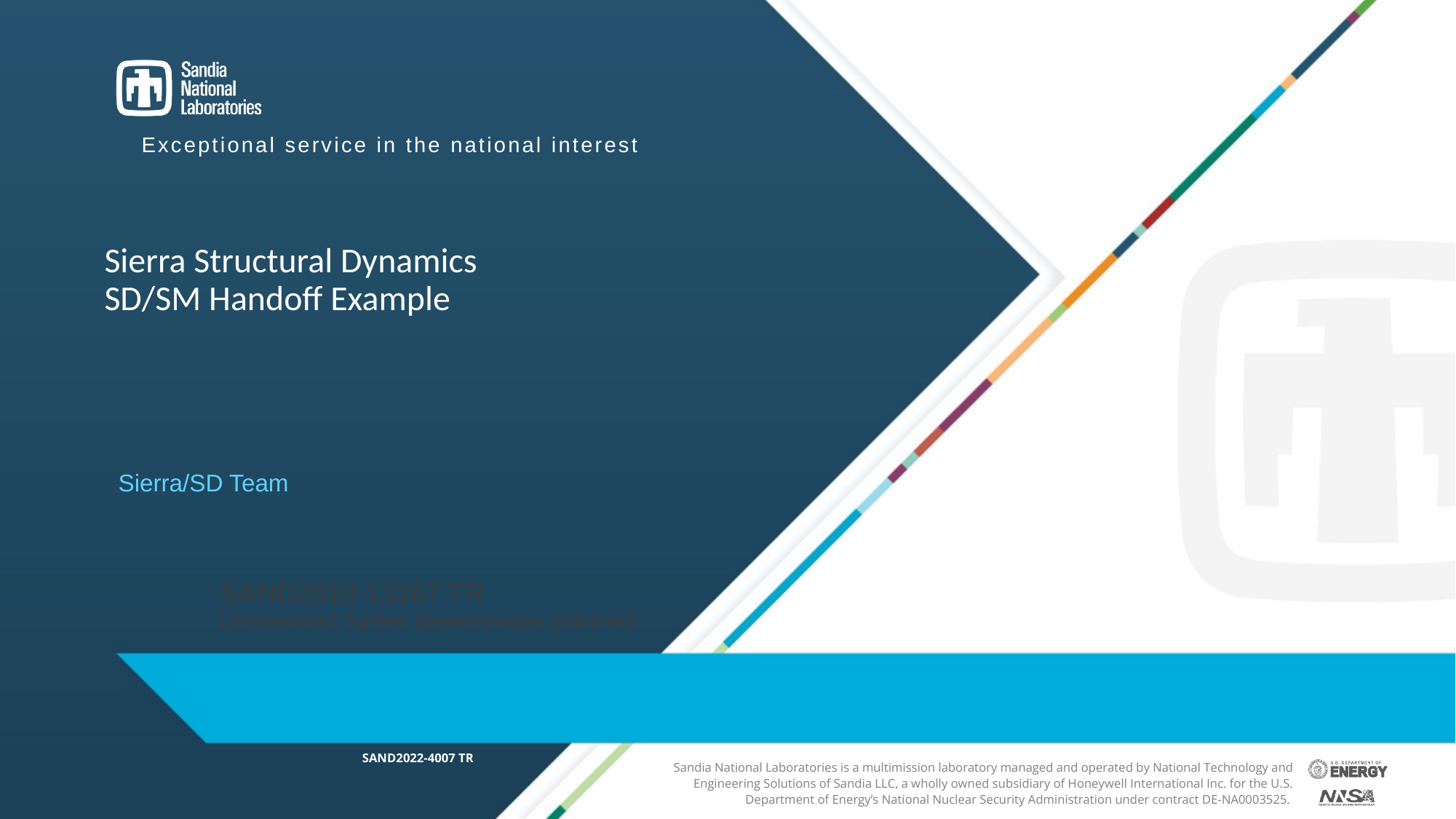

# Sierra Structural Dynamics SD/SM Handoff Example

Sierra/SD Team

SAND2018-13267 TR
Unclassified; further dissemination unlimited

SAND2022-4007 TR